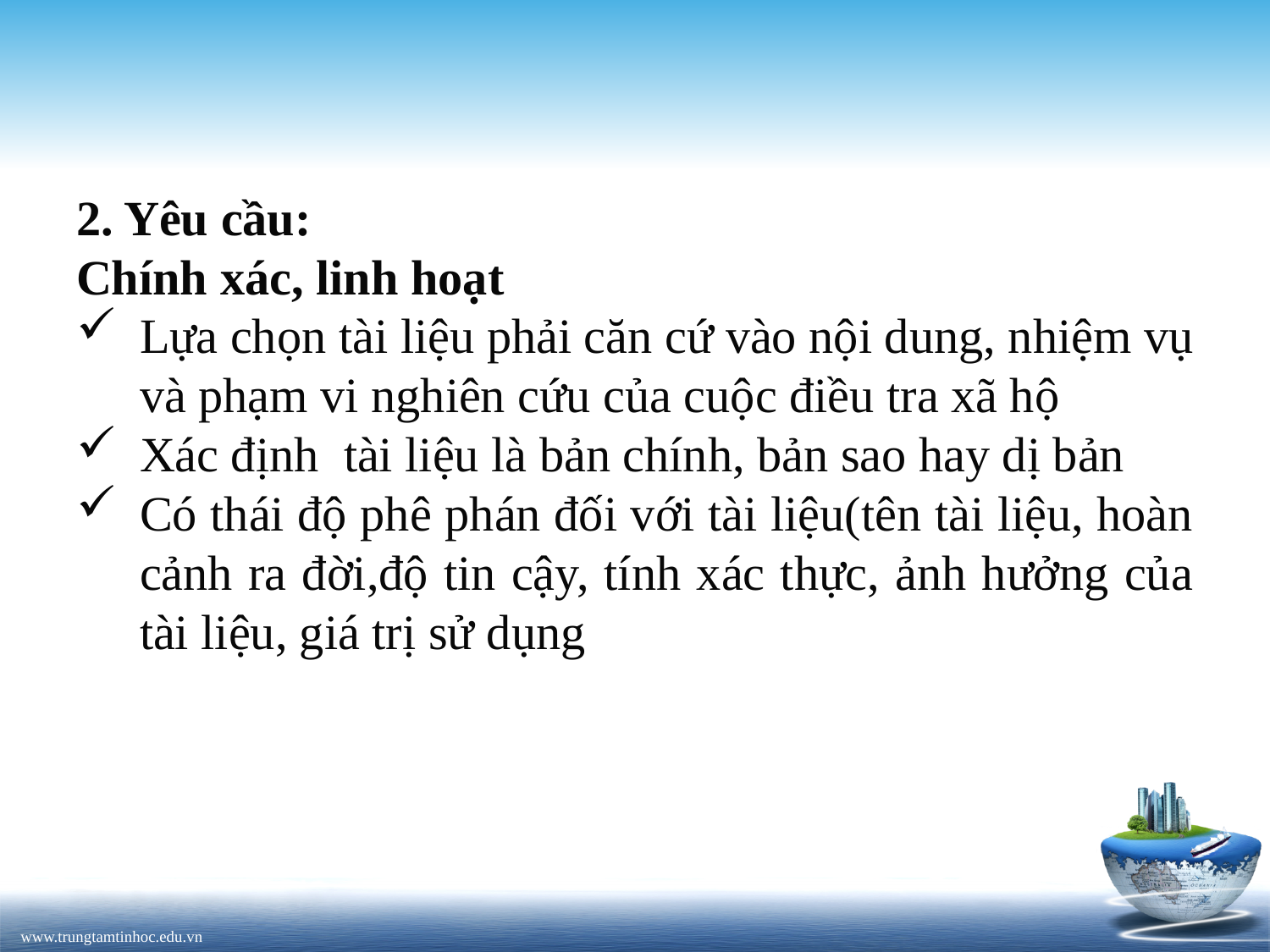

2. Yêu cầu:
Chính xác, linh hoạt
Lựa chọn tài liệu phải căn cứ vào nội dung, nhiệm vụ và phạm vi nghiên cứu của cuộc điều tra xã hộ
Xác định  tài liệu là bản chính, bản sao hay dị bản
Có thái độ phê phán đối với tài liệu(tên tài liệu, hoàn cảnh ra đời,độ tin cậy, tính xác thực, ảnh hưởng của tài liệu, giá trị sử dụng